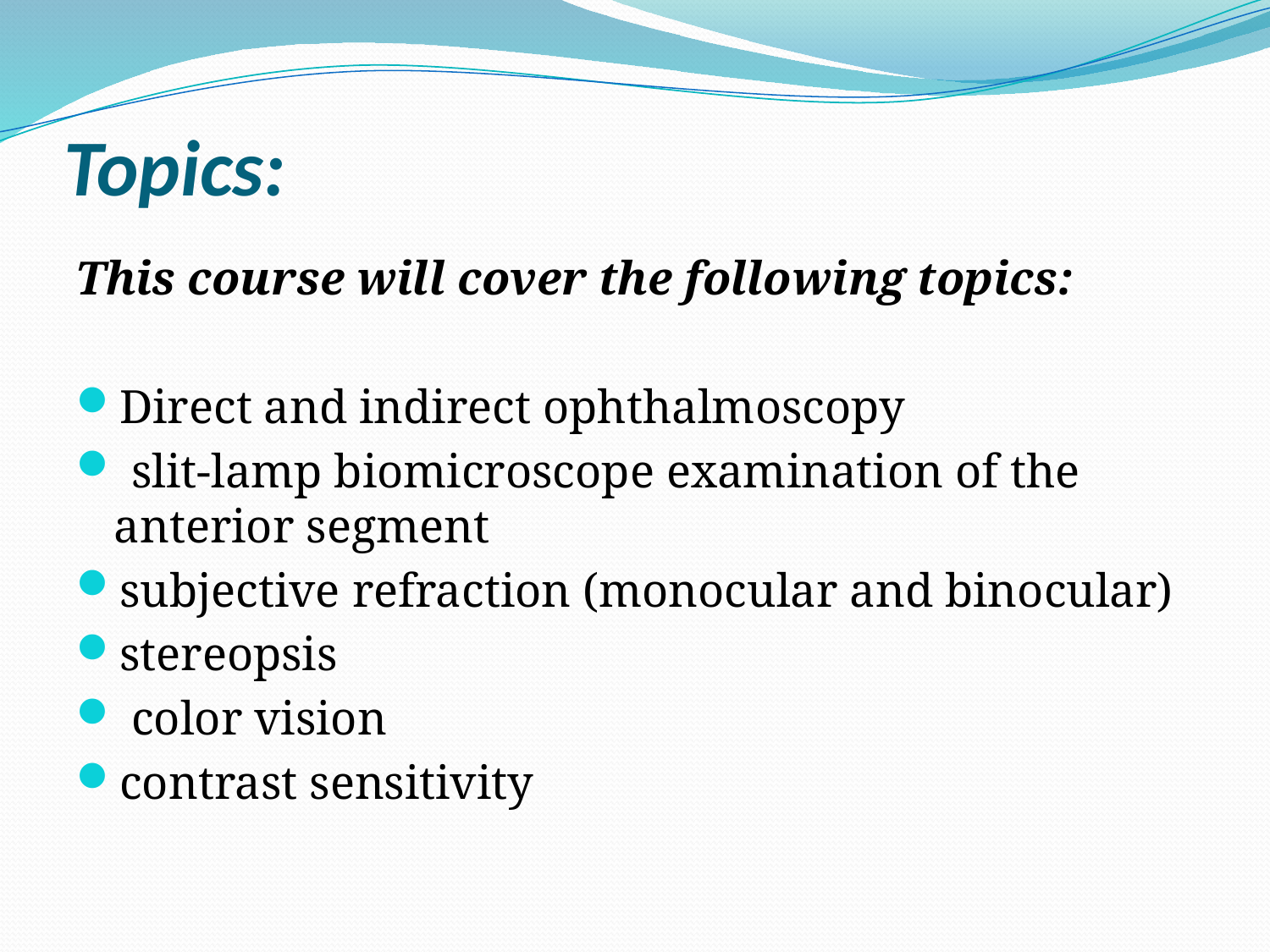

# Topics:
This course will cover the following topics:

Direct and indirect ophthalmoscopy
 slit-lamp biomicroscope examination of the anterior segment
subjective refraction (monocular and binocular)
stereopsis
 color vision
contrast sensitivity